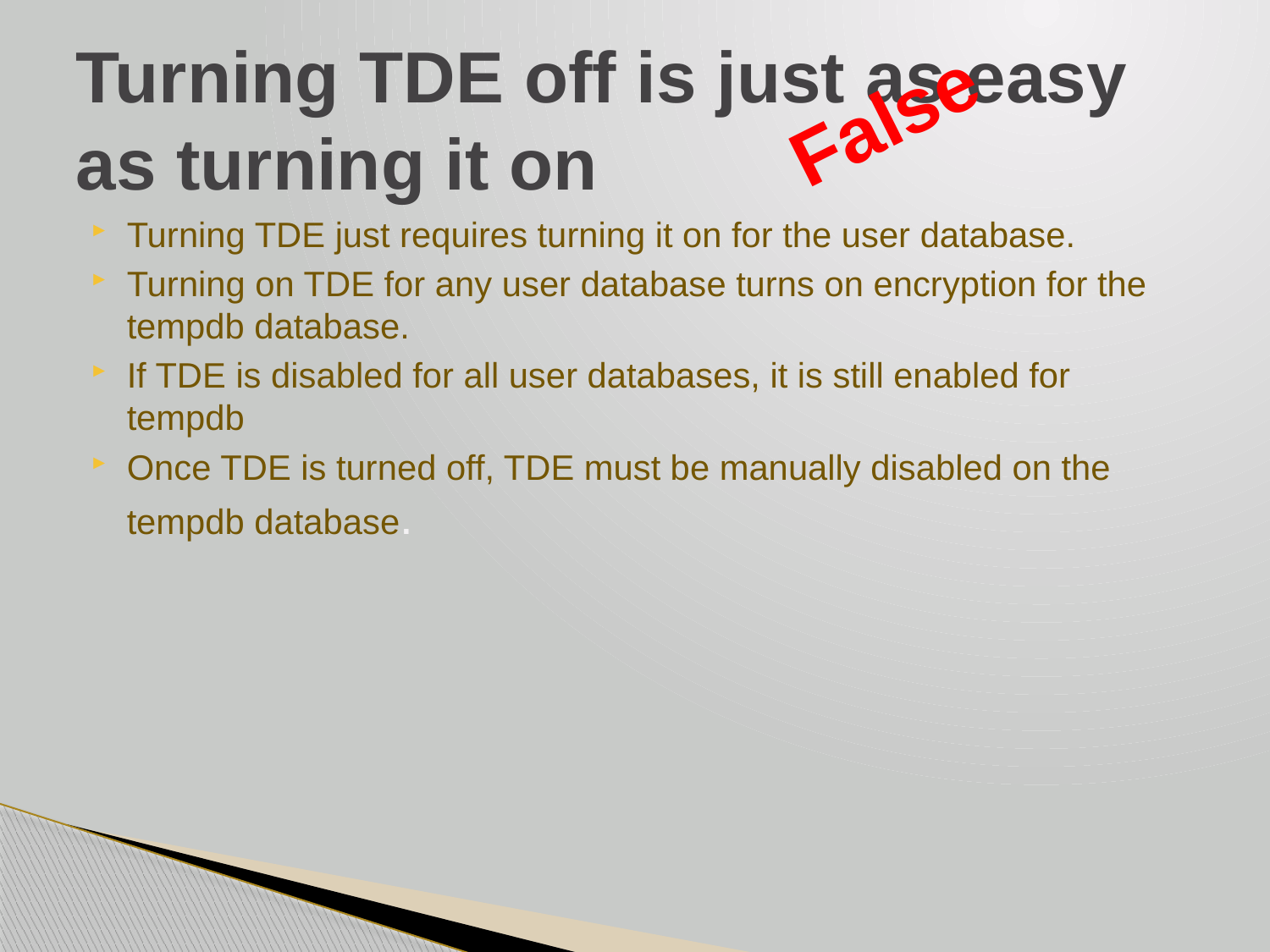

# Turning TDE off is just as easy as turning it on
False
Turning TDE just requires turning it on for the user database.
Turning on TDE for any user database turns on encryption for the tempdb database.
If TDE is disabled for all user databases, it is still enabled for tempdb
Once TDE is turned off, TDE must be manually disabled on the tempdb database.